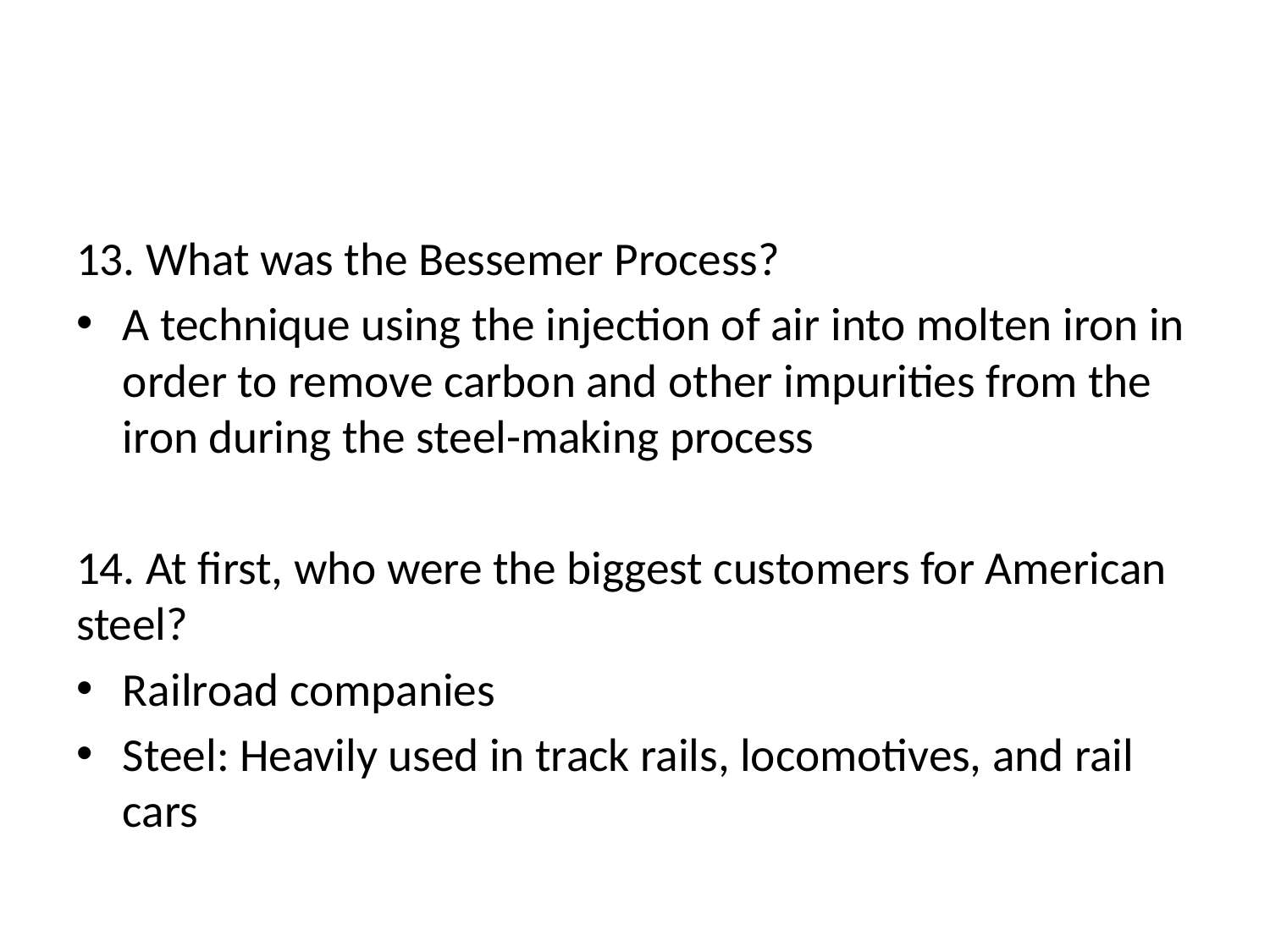

#
13. What was the Bessemer Process?
A technique using the injection of air into molten iron in order to remove carbon and other impurities from the iron during the steel-making process

14. At first, who were the biggest customers for American steel?
Railroad companies
Steel: Heavily used in track rails, locomotives, and rail cars